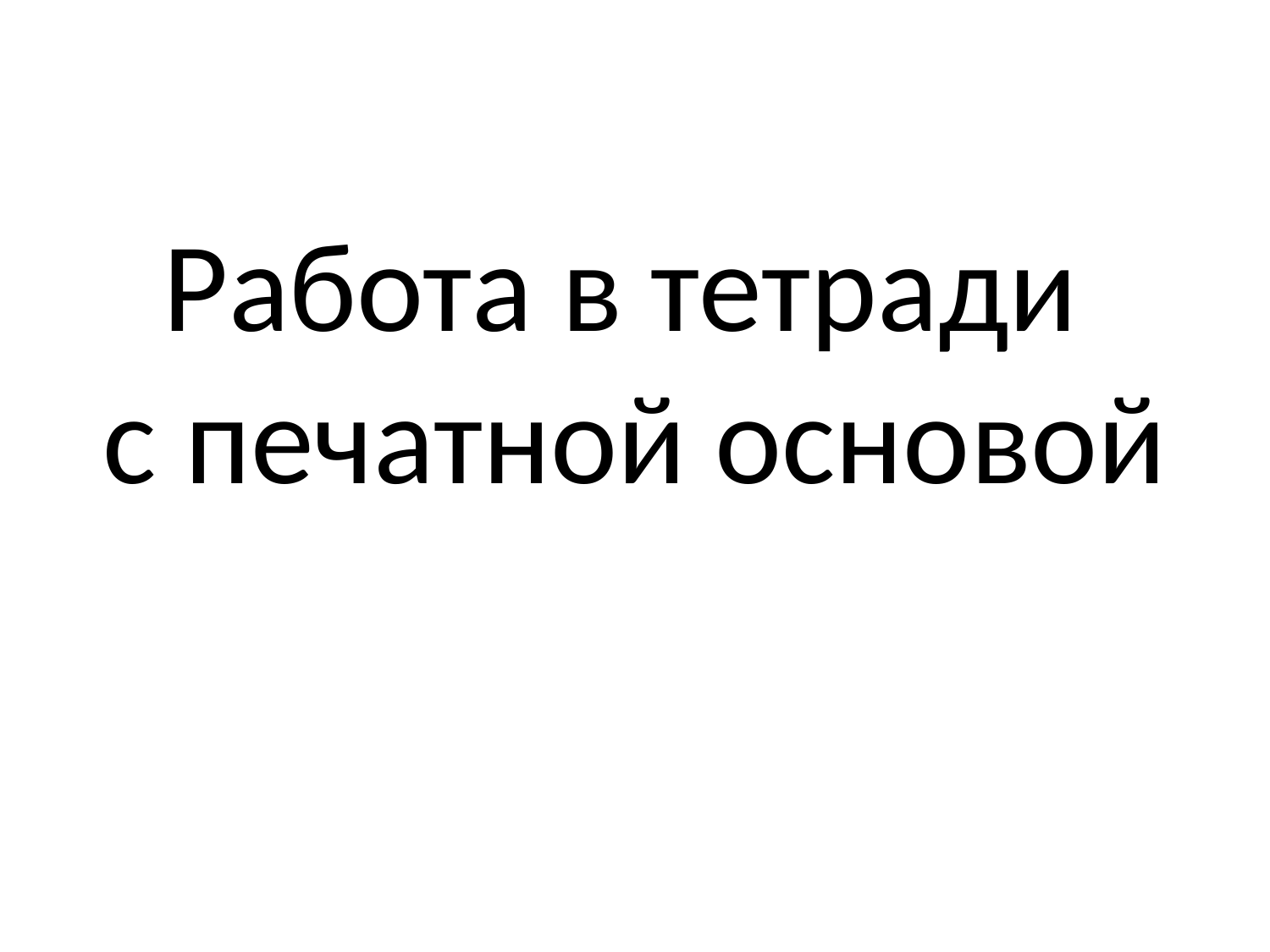

# Работа в тетради с печатной основой